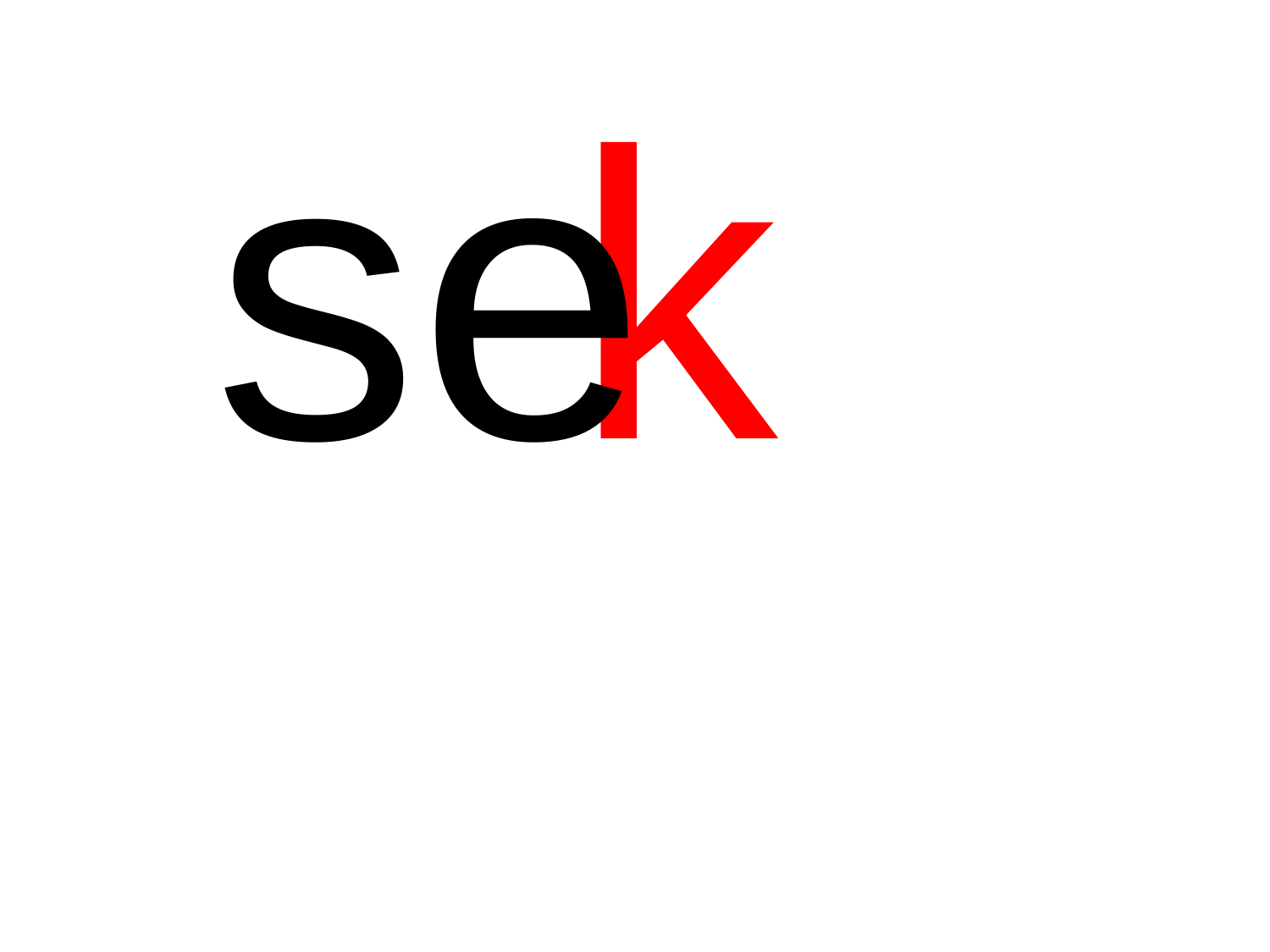

| se |
| --- |
| k |
| --- |